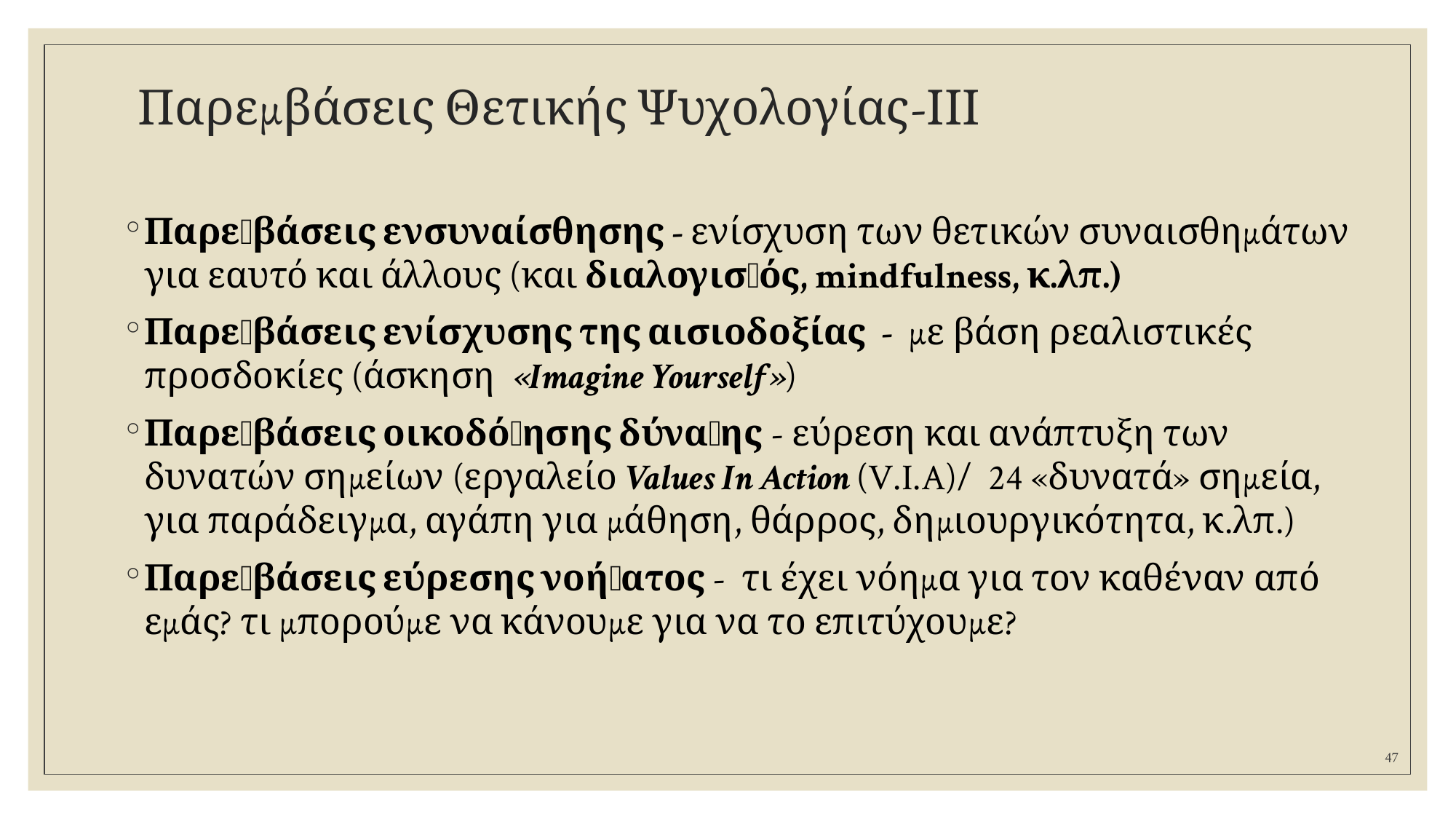

# Παρεμβάσεις Θετικής Ψυχολογίας-ΙΙΙ

Παρεμβάσεις ενσυναίσθησης - ενίσχυση των θετικών συναισθημάτων για εαυτό και άλλους (και διαλογισμός, mindfulness, κ.λπ.)
Παρεμβάσεις ενίσχυσης της αισιοδοξίας  -  με βάση ρεαλιστικές προσδοκίες (άσκηση  «Imagine Yourself»)
Παρεμβάσεις οικοδόμησης δύναμης - εύρεση και ανάπτυξη των δυνατών σημείων (εργαλείο Values In Action (V.I.A)/  24 «δυνατά» σημεία, για παράδειγμα, αγάπη για μάθηση, θάρρος, δημιουργικότητα, κ.λπ.)
Παρεμβάσεις εύρεσης νοήματος -  τι έχει νόημα για τον καθέναν από εμάς? τι μπορούμε να κάνουμε για να το επιτύχουμε?

47